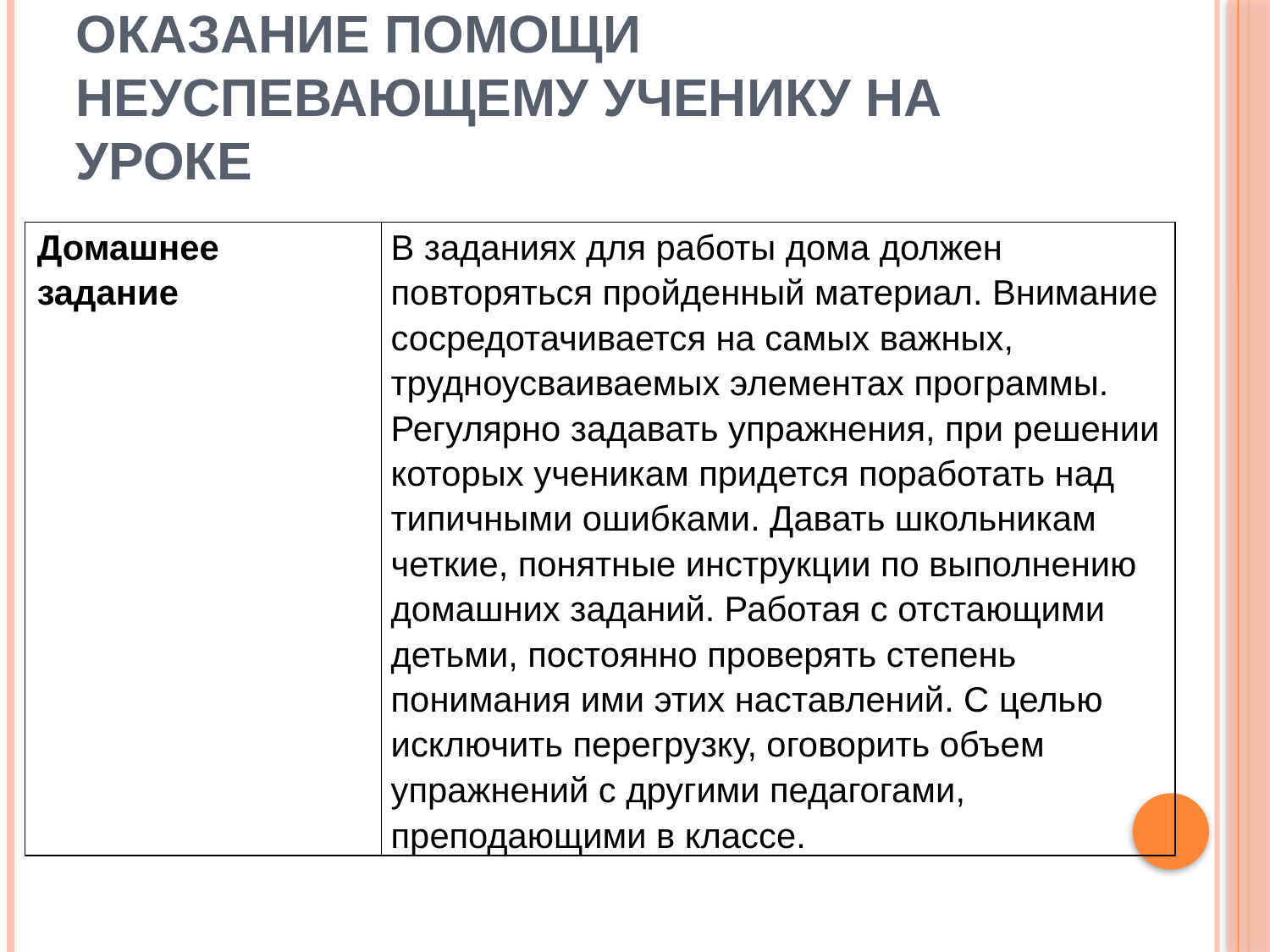

# Оказание помощи неуспевающему ученику на уроке
| Домашнее задание | В заданиях для работы дома должен повторяться пройденный материал. Внимание сосредотачивается на самых важных, трудноусваиваемых элементах программы. Регулярно задавать упражнения, при решении которых ученикам придется поработать над типичными ошибками. Давать школьникам четкие, понятные инструкции по выполнению домашних заданий. Работая с отстающими детьми, постоянно проверять степень понимания ими этих наставлений. С целью исключить перегрузку, оговорить объем упражнений с другими педагогами, преподающими в классе. |
| --- | --- |